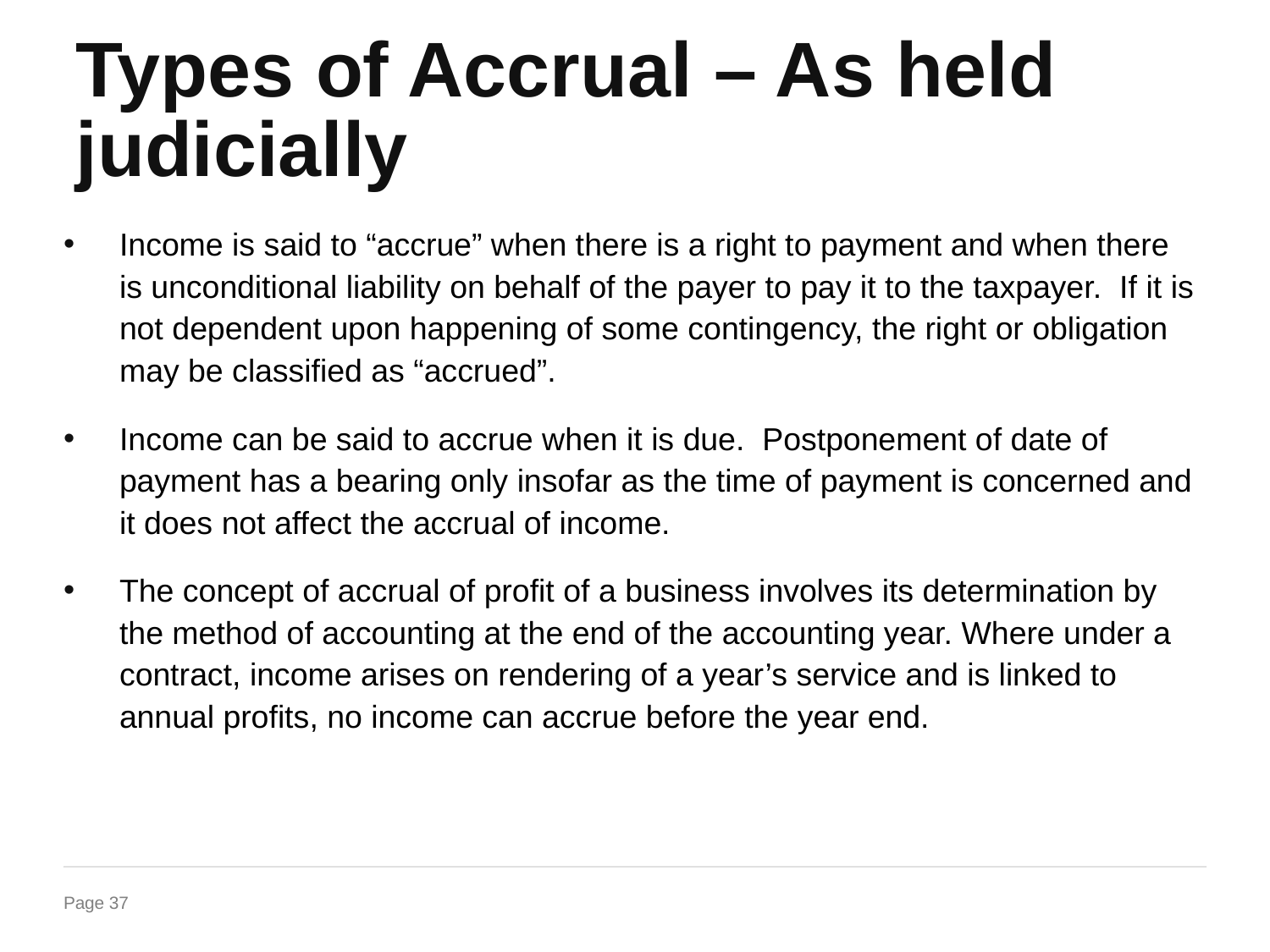

Types of Accrual – As held judicially
Income is said to “accrue” when there is a right to payment and when there is unconditional liability on behalf of the payer to pay it to the taxpayer.  If it is not dependent upon happening of some contingency, the right or obligation may be classified as “accrued”.
Income can be said to accrue when it is due.  Postponement of date of payment has a bearing only insofar as the time of payment is concerned and it does not affect the accrual of income.
The concept of accrual of profit of a business involves its determination by the method of accounting at the end of the accounting year. Where under a contract, income arises on rendering of a year’s service and is linked to annual profits, no income can accrue before the year end.